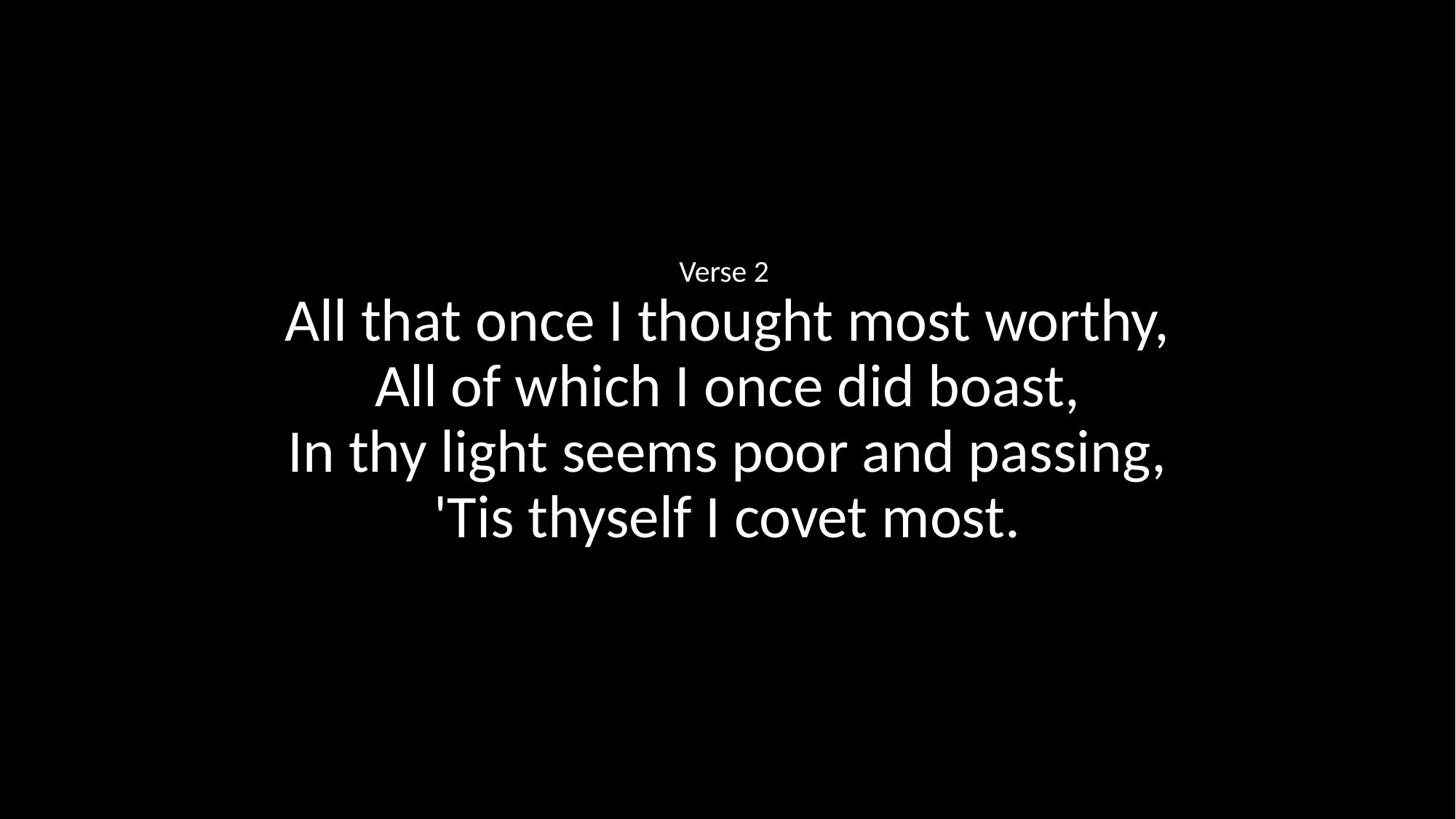

Verse 2
All that once I thought most worthy,
All of which I once did boast,
In thy light seems poor and passing,
'Tis thyself I covet most.